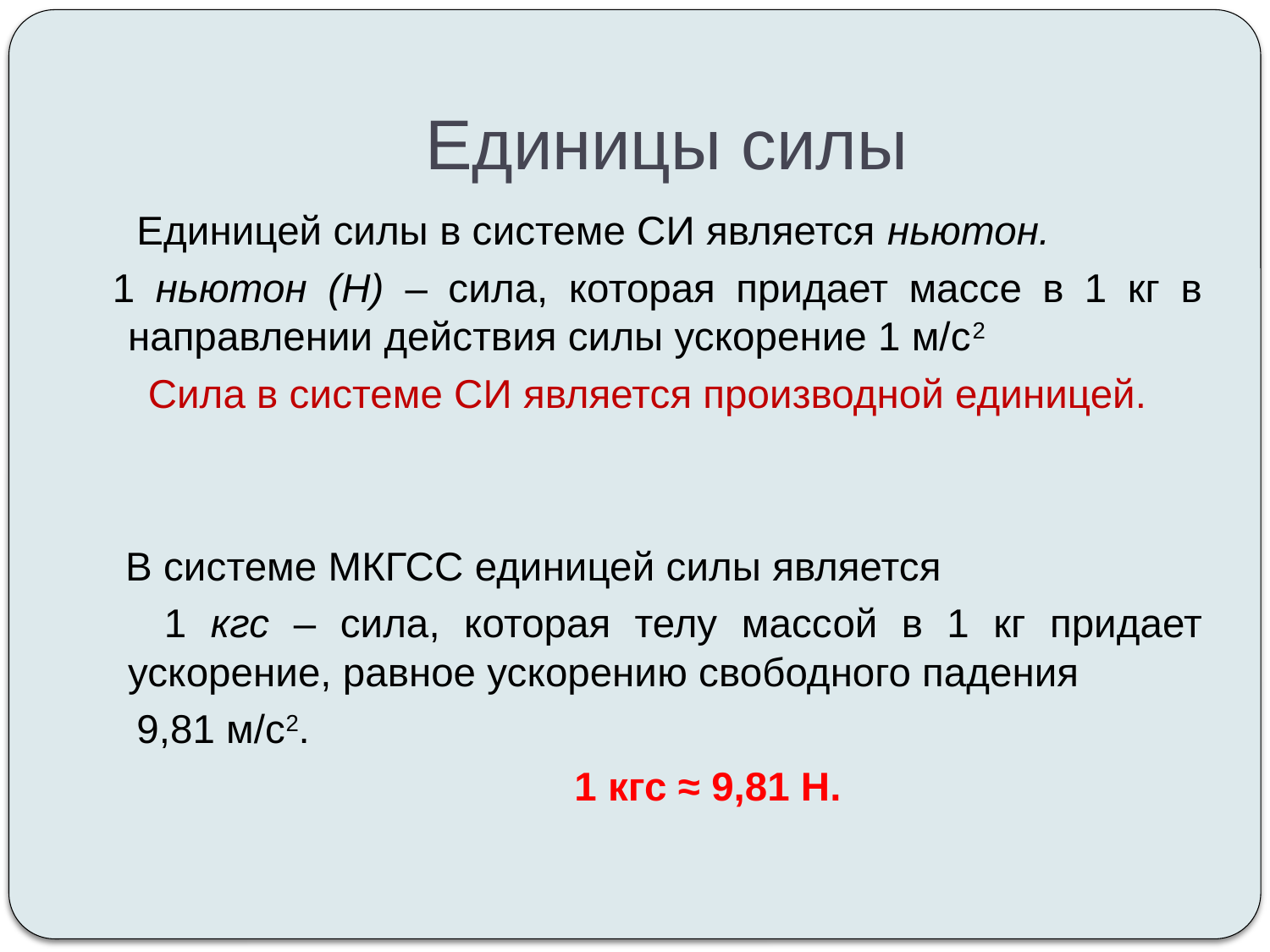

# Единицы силы
    Единицей силы в системе СИ является ньютон.
 1 ньютон (Н) – сила, которая придает массе в 1 кг в направлении действия силы ускорение 1 м/с2
     Сила в системе СИ является производной единицей.

   В системе МКГСС единицей силы является
   1 кгс – сила, которая телу массой в 1 кг придает ускорение, равное ускорению свободного падения
    9,81 м/с2.
                                           1 кгс ≈ 9,81 Н.